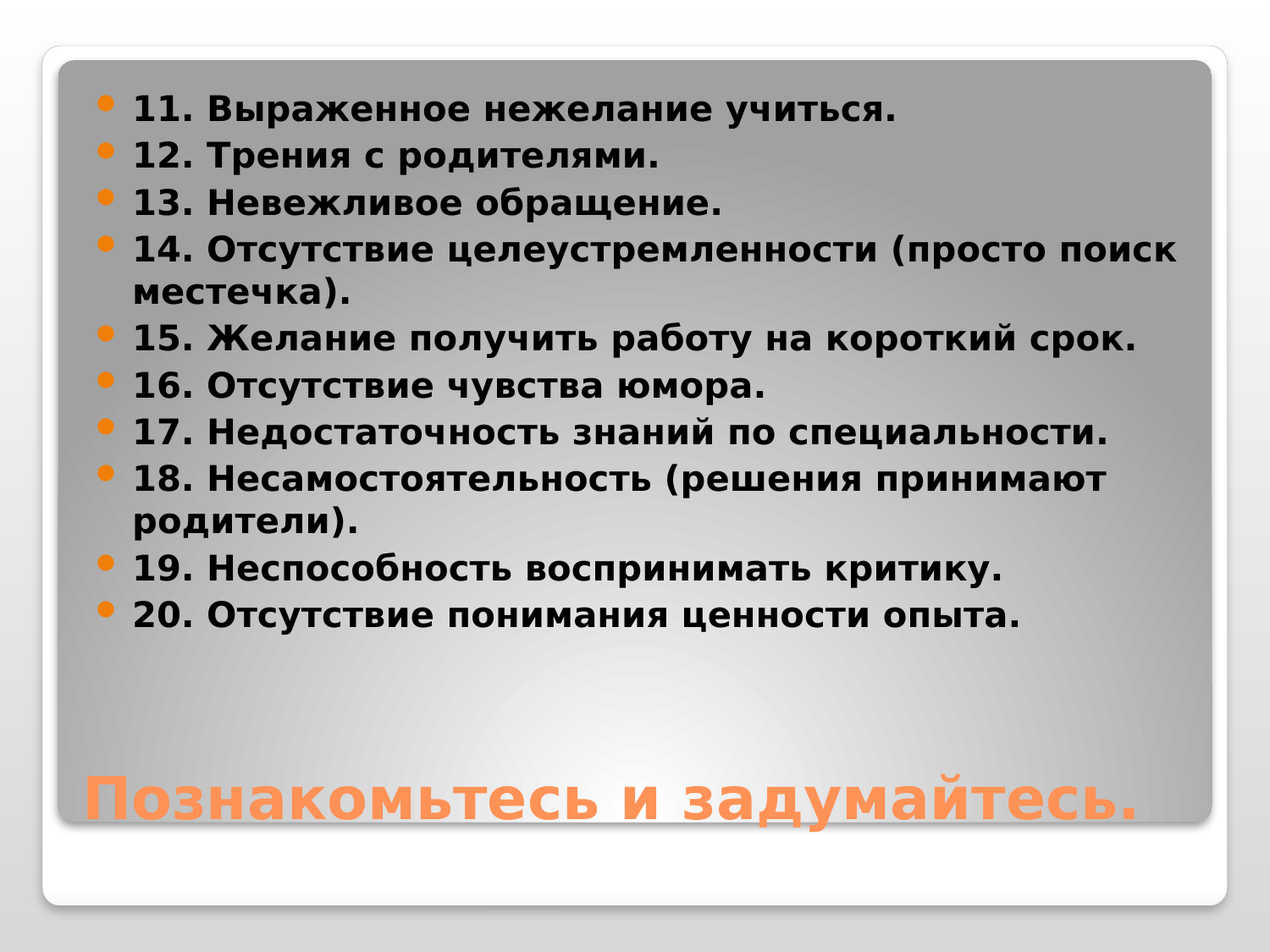

11. Выраженное нежелание учиться.
12. Трения с родителями.
13. Невежливое обращение.
14. Отсутствие целеустремленности (просто поиск местечка).
15. Желание получить работу на короткий срок.
16. Отсутствие чувства юмора.
17. Недостаточность знаний по специальности.
18. Несамостоятельность (решения принимают родители).
19. Неспособность воспринимать критику.
20. Отсутствие понимания ценности опыта.
# Познакомьтесь и задумайтесь.